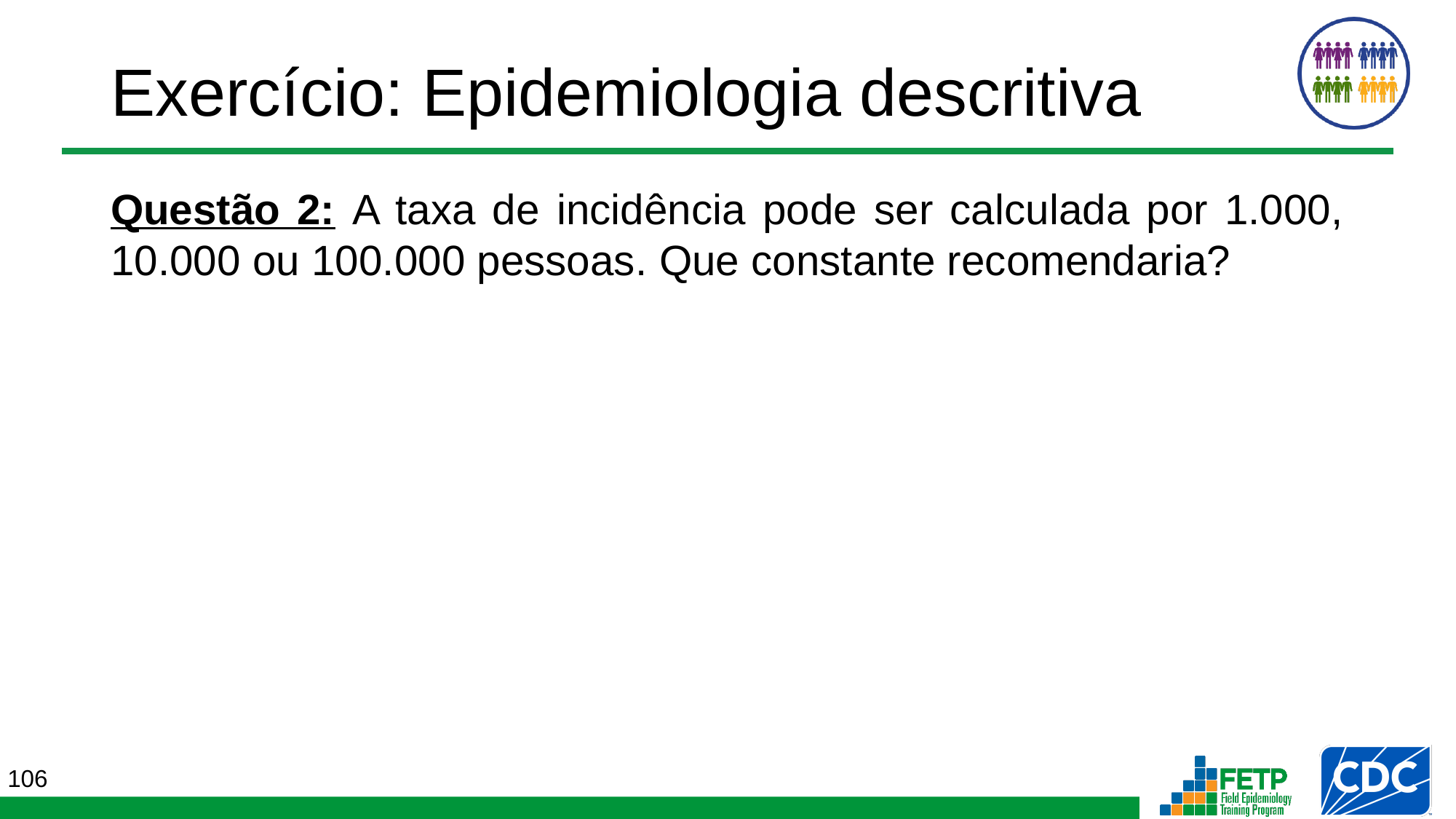

# Exercício: Epidemiologia descritiva
Questão 2: A taxa de incidência pode ser calculada por 1.000, 10.000 ou 100.000 pessoas. Que constante recomendaria?